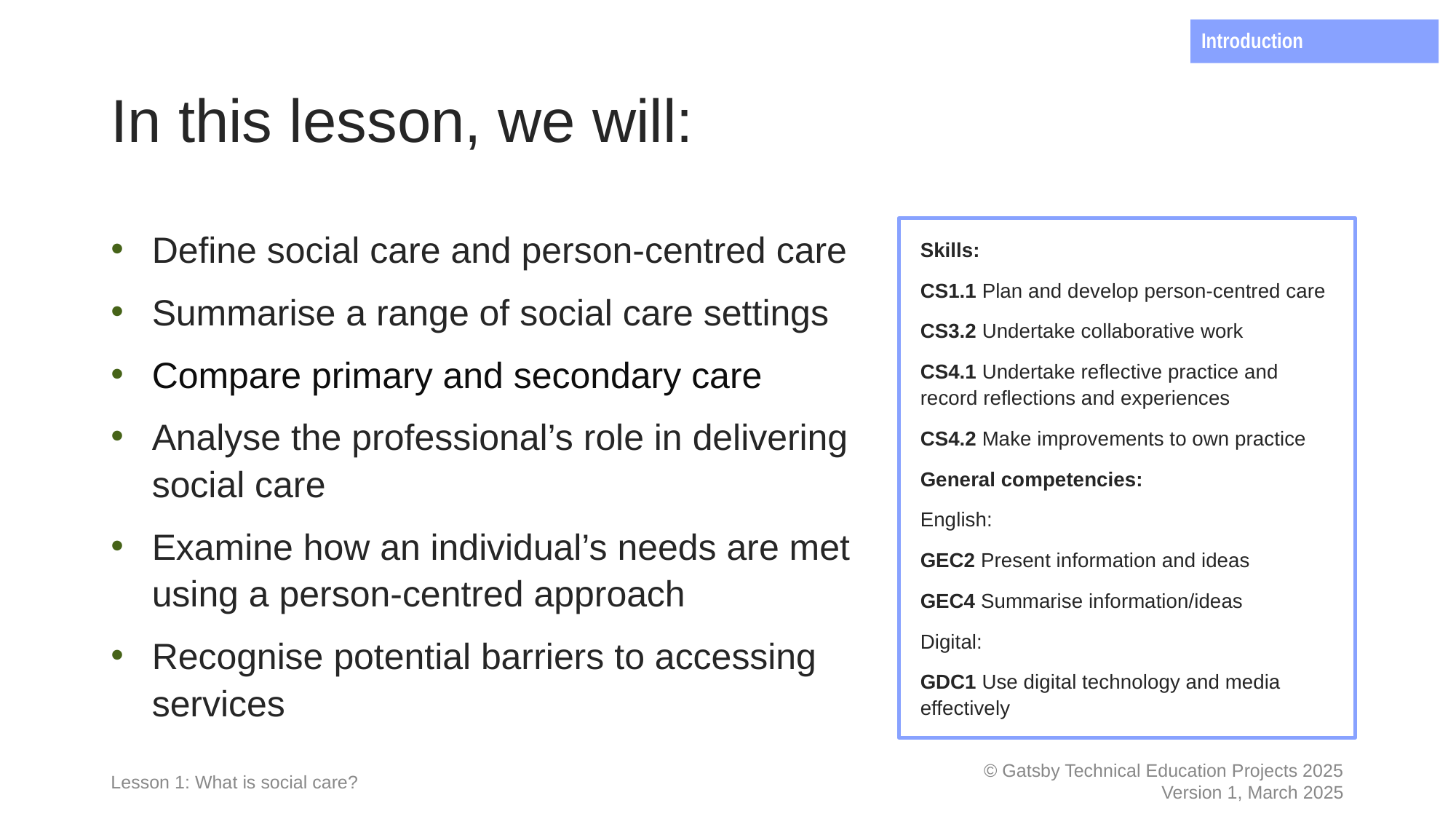

Introduction
# In this lesson, we will:
Define social care and person-centred care
Summarise a range of social care settings
Compare primary and secondary care
Analyse the professional’s role in delivering social care
Examine how an individual’s needs are met using a person-centred approach
Recognise potential barriers to accessing services
Skills:
CS1.1 Plan and develop person-centred care
CS3.2 Undertake collaborative work
CS4.1 Undertake reflective practice and record reflections and experiences
CS4.2 Make improvements to own practice
General competencies:
English:
GEC2 Present information and ideas
GEC4 Summarise information/ideas
Digital:
GDC1 Use digital technology and media effectively
Lesson 1: What is social care?